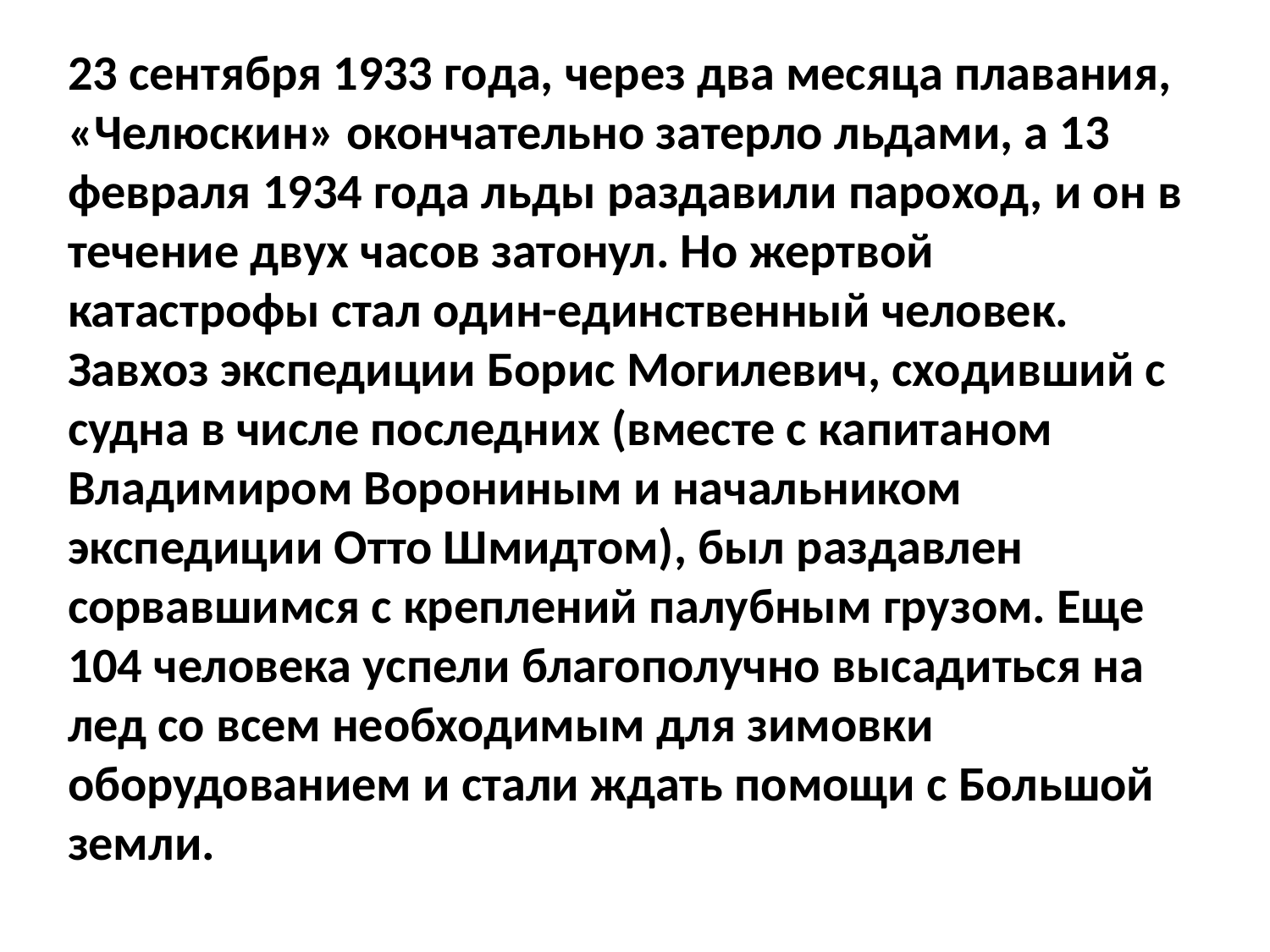

# 23 сентября 1933 года, через два месяца плавания, «Челюскин» окончательно затерло льдами, а 13 февраля 1934 года льды раздавили пароход, и он в течение двух часов затонул. Но жертвой катастрофы стал один-единственный человек. Завхоз экспедиции Борис Могилевич, сходивший с судна в числе последних (вместе с капитаном Владимиром Ворониным и начальником экспедиции Отто Шмидтом), был раздавлен сорвавшимся с креплений палубным грузом. Еще 104 человека успели благополучно высадиться на лед со всем необходимым для зимовки оборудованием и стали ждать помощи с Большой земли.